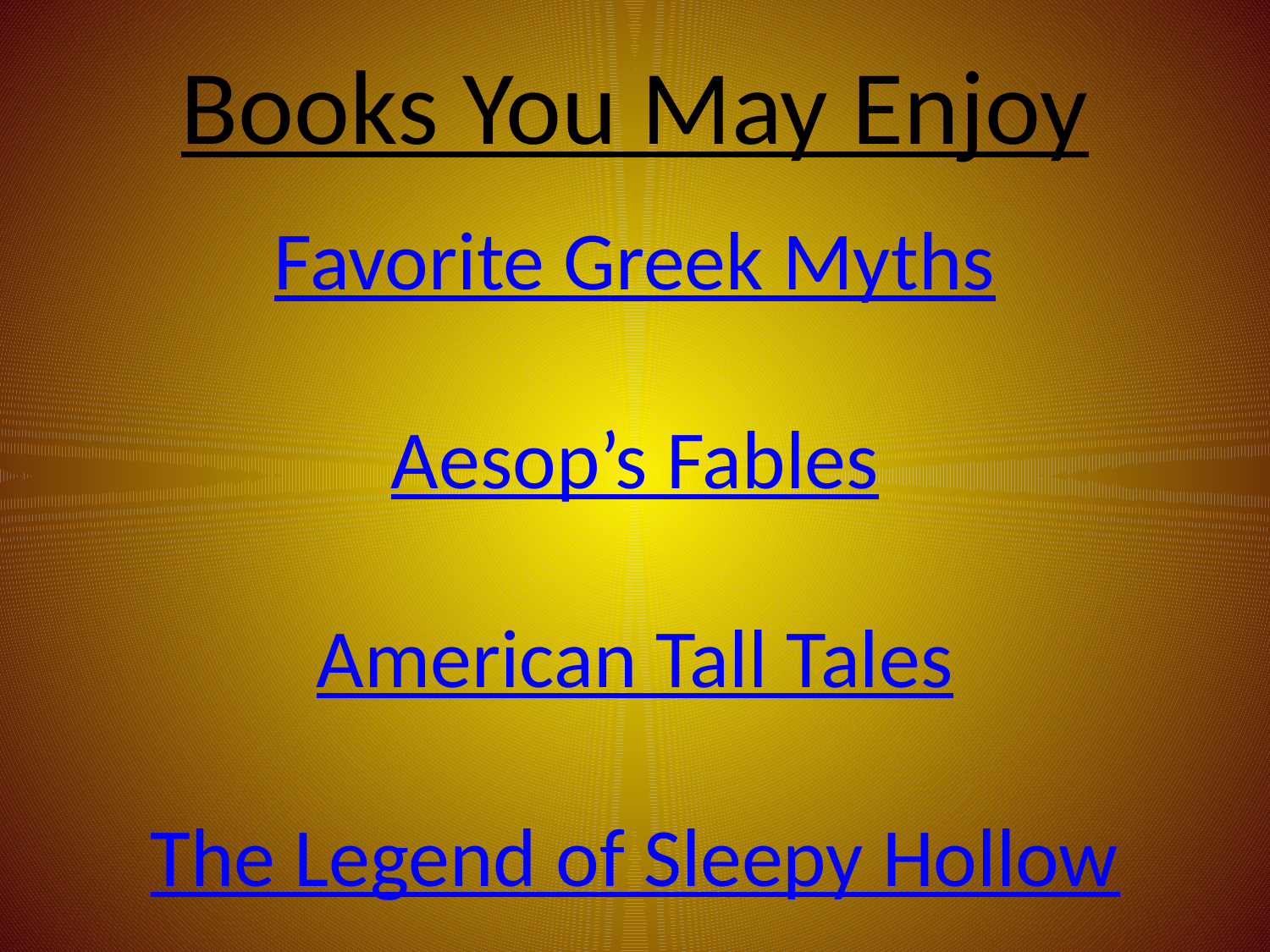

# Books You May Enjoy
Favorite Greek Myths

Aesop’s Fables

American Tall Tales

The Legend of Sleepy Hollow